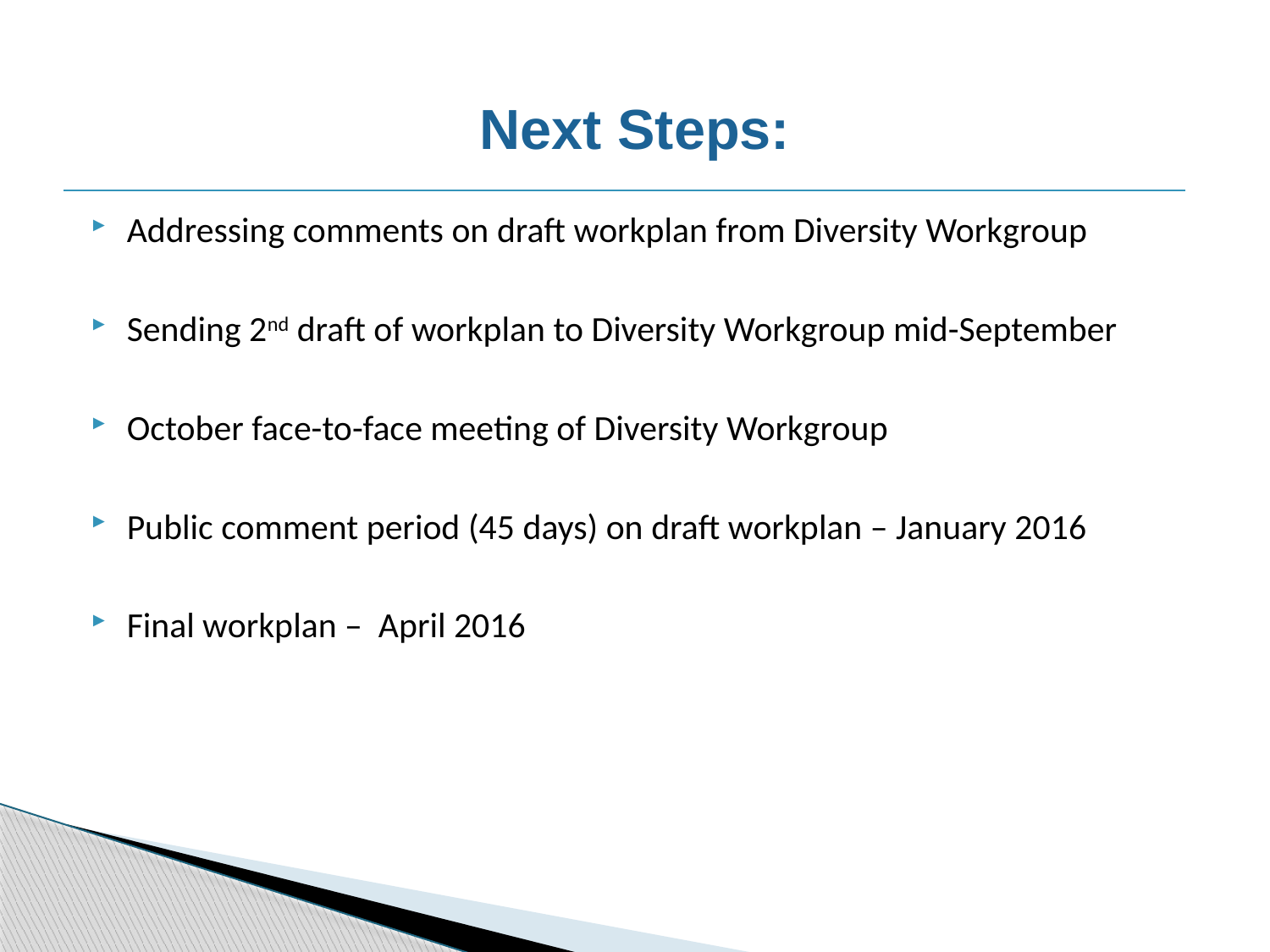

# Next Steps:
Addressing comments on draft workplan from Diversity Workgroup

Sending 2nd draft of workplan to Diversity Workgroup mid-September

October face-to-face meeting of Diversity Workgroup

Public comment period (45 days) on draft workplan – January 2016

Final workplan –  April 2016